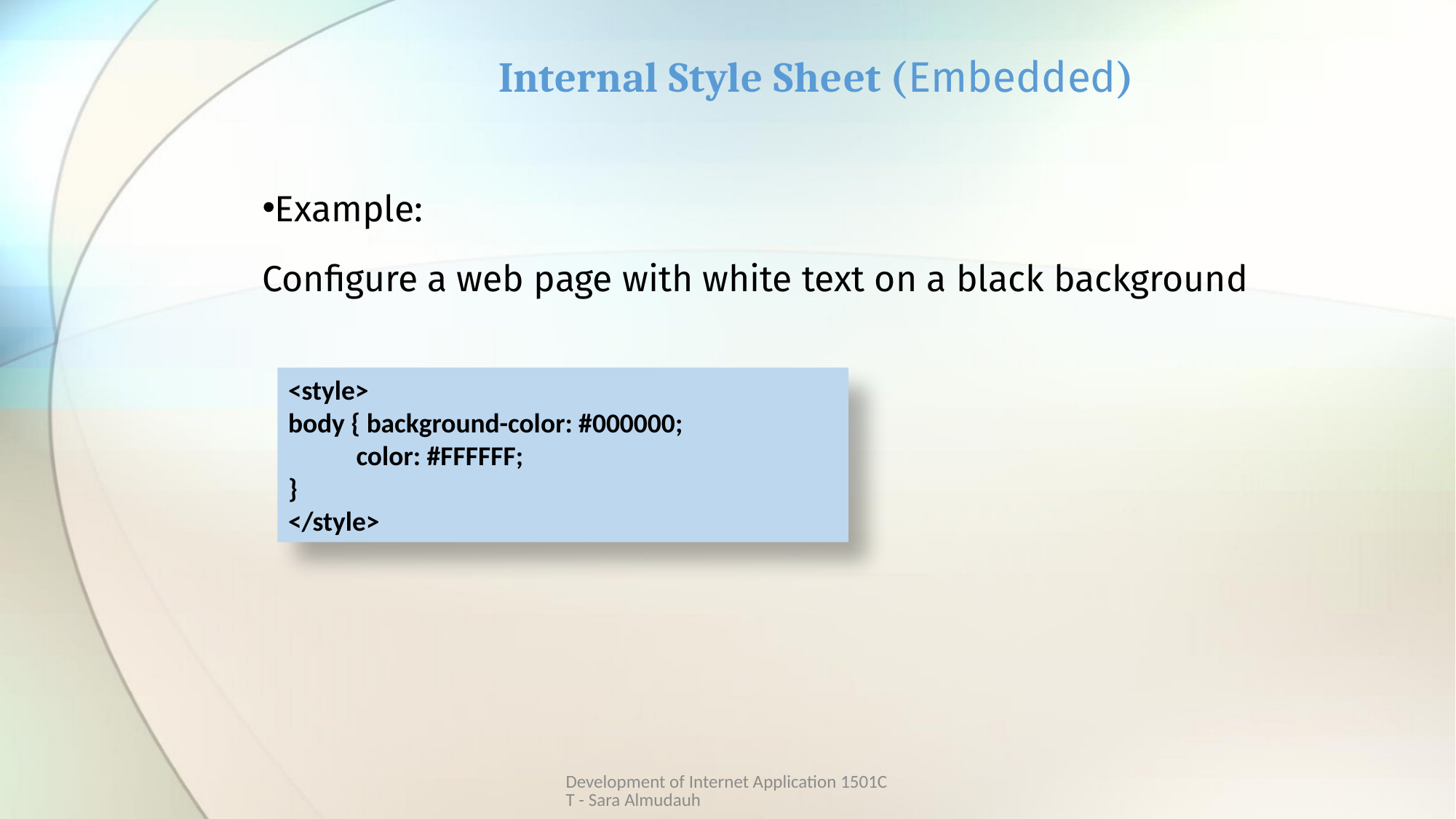

# Internal Style Sheet (Embedded)
Example:

Configure a web page with white text on a black background
<style>
body { background-color: #000000;
           color: #FFFFFF;
}
</style>
Development of Internet Application 1501CT - Sara Almudauh